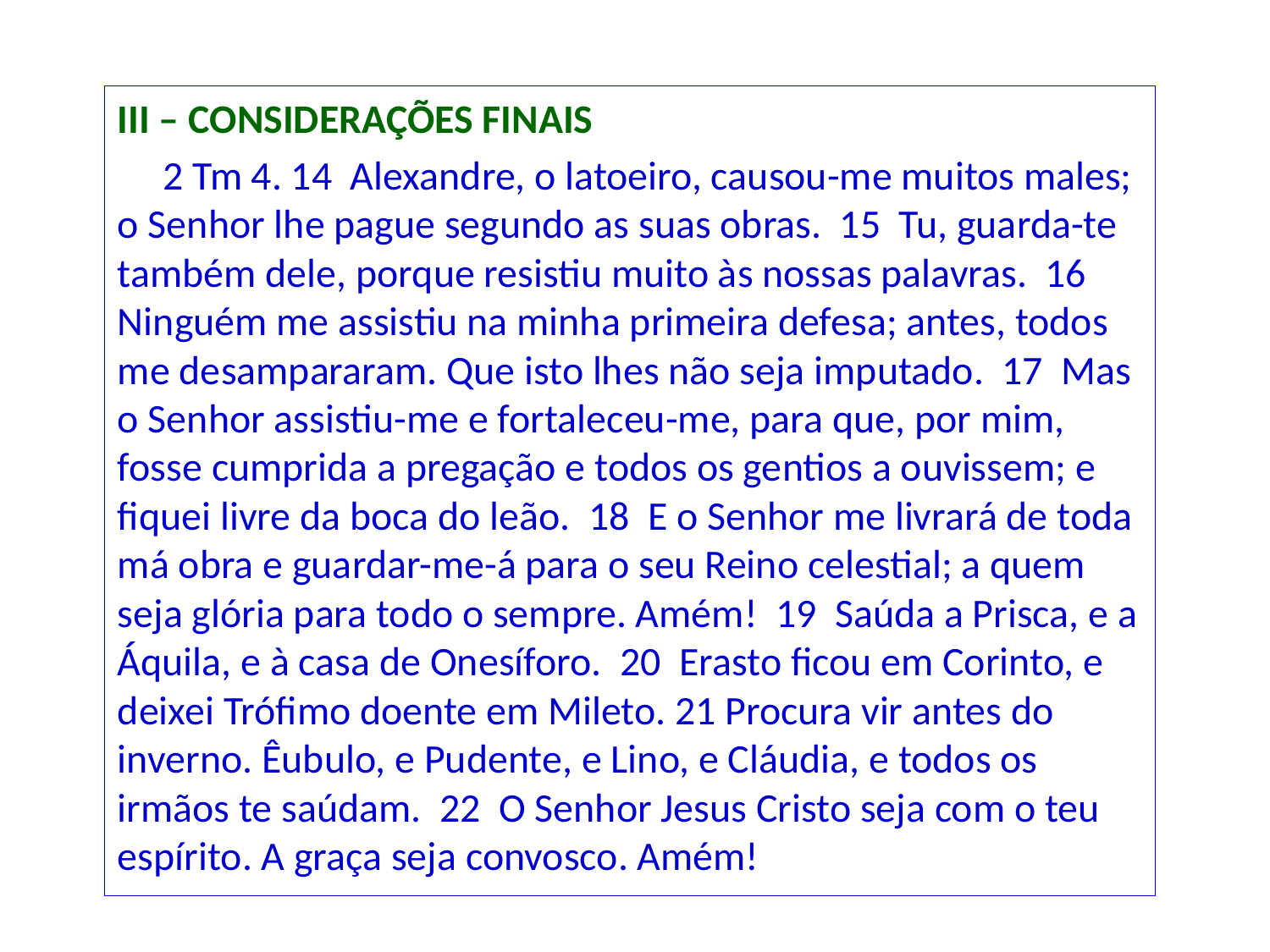

III – CONSIDERAÇÕES FINAIS
     2 Tm 4. 14  Alexandre, o latoeiro, causou-me muitos males; o Senhor lhe pague segundo as suas obras.  15  Tu, guarda-te também dele, porque resistiu muito às nossas palavras.  16 Ninguém me assistiu na minha primeira defesa; antes, todos me desampararam. Que isto lhes não seja imputado.  17  Mas o Senhor assistiu-me e fortaleceu-me, para que, por mim, fosse cumprida a pregação e todos os gentios a ouvissem; e fiquei livre da boca do leão.  18  E o Senhor me livrará de toda má obra e guardar-me-á para o seu Reino celestial; a quem seja glória para todo o sempre. Amém!  19  Saúda a Prisca, e a Áquila, e à casa de Onesíforo.  20  Erasto ficou em Corinto, e deixei Trófimo doente em Mileto. 21 Procura vir antes do inverno. Êubulo, e Pudente, e Lino, e Cláudia, e todos os irmãos te saúdam.  22  O Senhor Jesus Cristo seja com o teu espírito. A graça seja convosco. Amém!